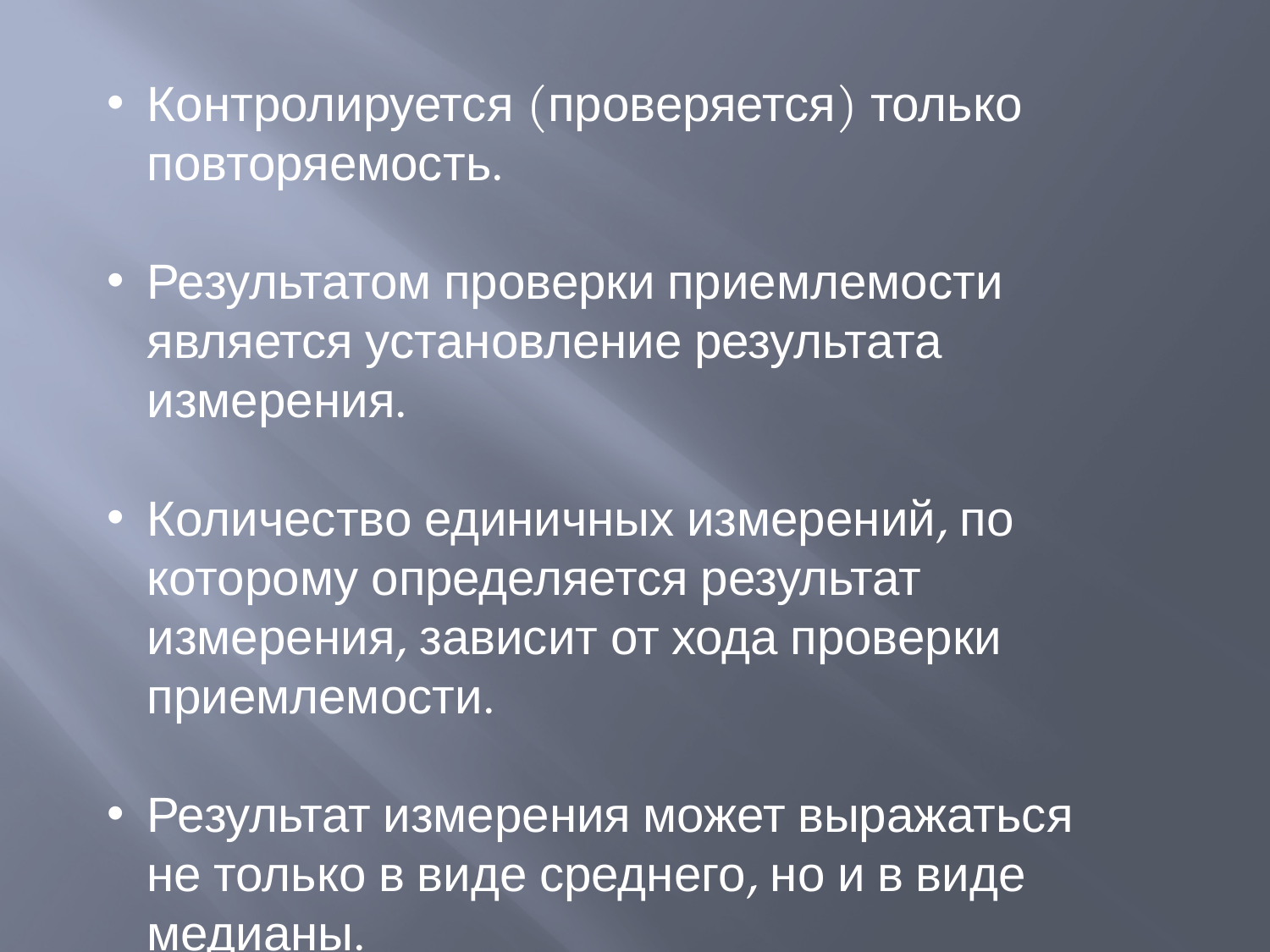

Контролируется (проверяется) только повторяемость.

Результатом проверки приемлемости является установление результата измерения.

Количество единичных измерений, по которому определяется результат измерения, зависит от хода проверки приемлемости.

Результат измерения может выражаться не только в виде среднего, но и в виде медианы.